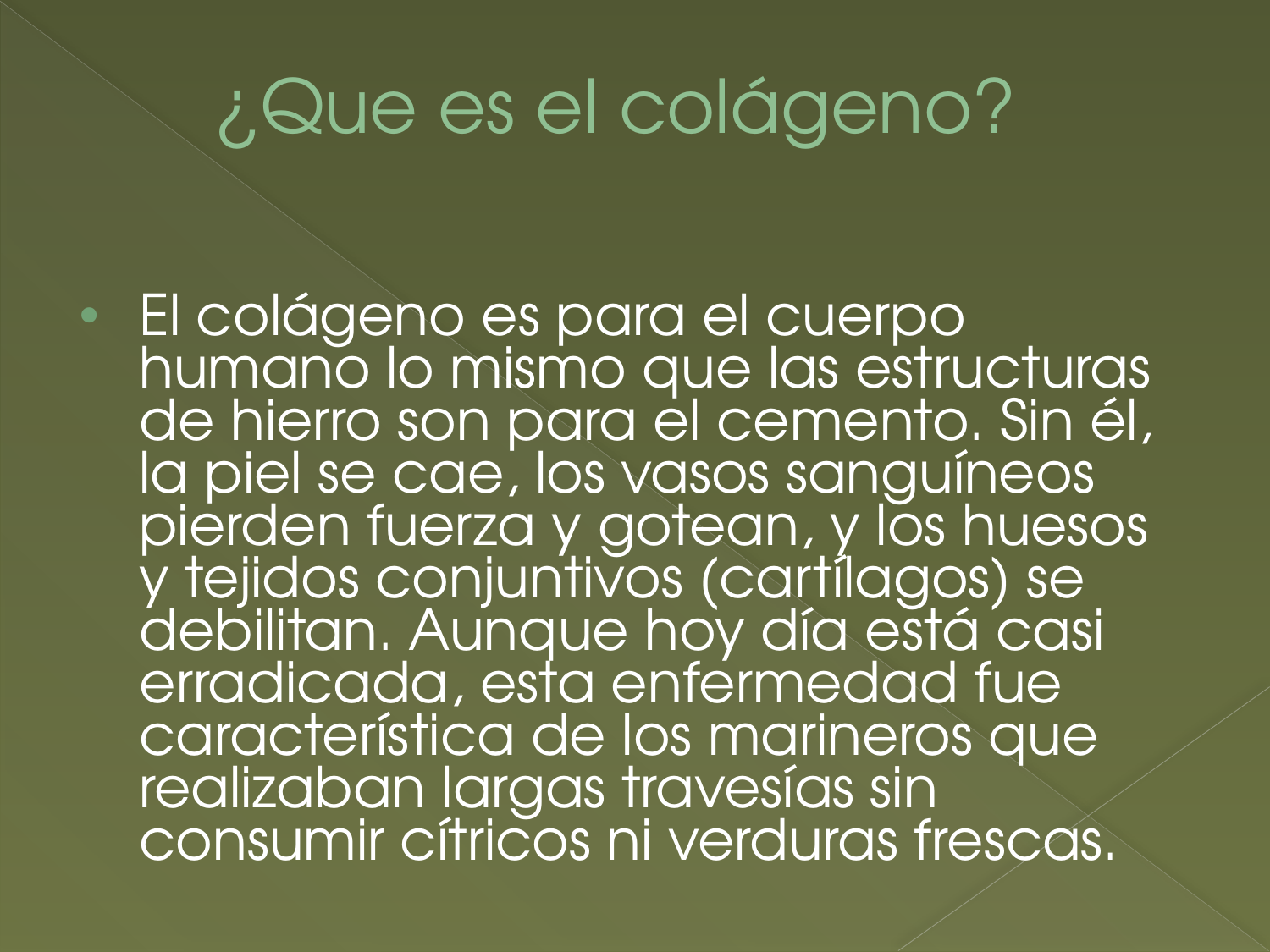

# ¿Que es el colágeno?
El colágeno es para el cuerpo humano lo mismo que las estructuras de hierro son para el cemento. Sin él, la piel se cae, los vasos sanguíneos pierden fuerza y gotean, y los huesos y tejidos conjuntivos (cartílagos) se debilitan. Aunque hoy día está casi erradicada, esta enfermedad fue característica de los marineros que realizaban largas travesías sin consumir cítricos ni verduras frescas.